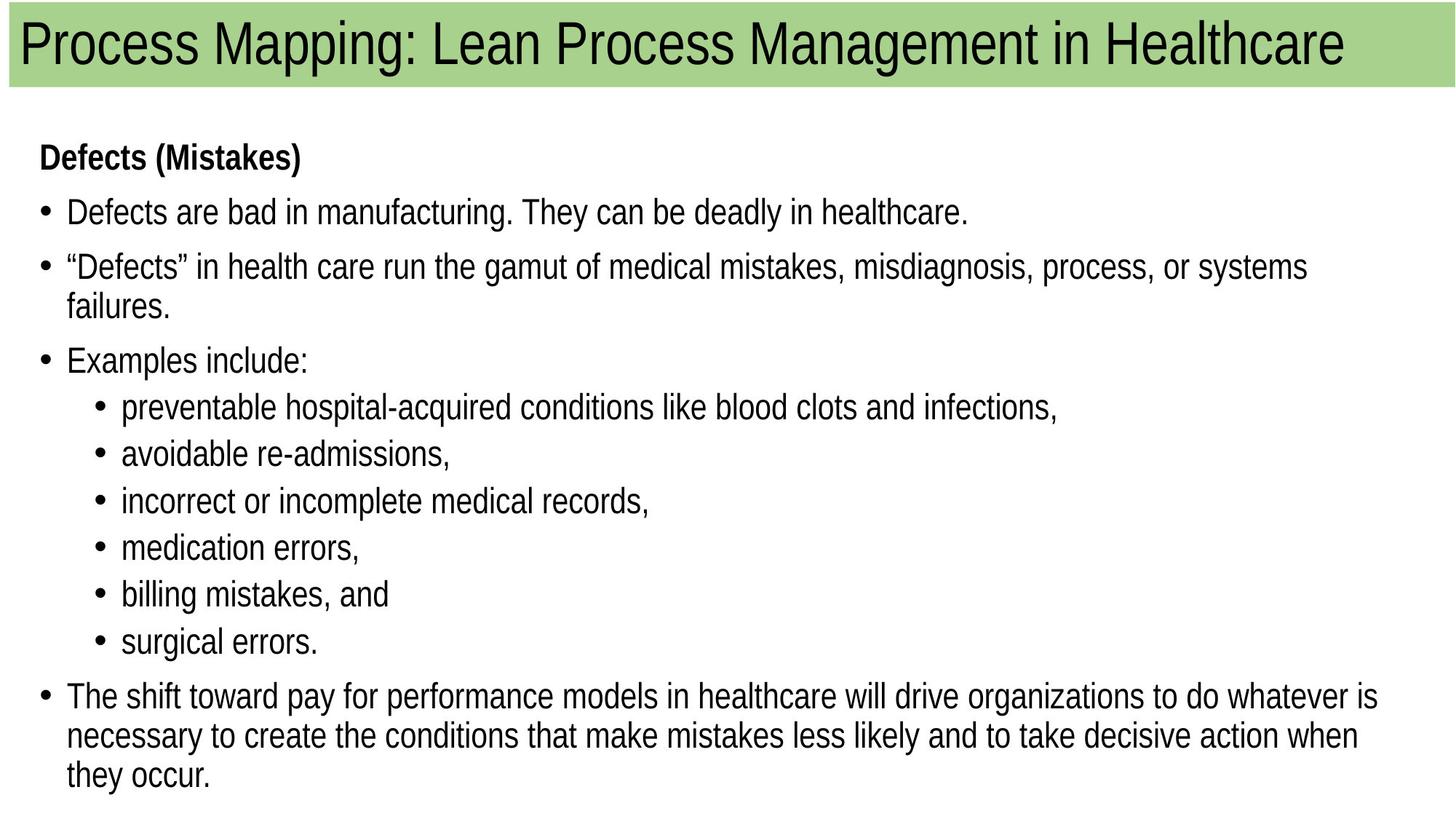

# Process Mapping: Lean Process Management in Healthcare
Defects (Mistakes)
Defects are bad in manufacturing. They can be deadly in healthcare.
“Defects” in health care run the gamut of medical mistakes, misdiagnosis, process, or systems failures.
Examples include:
preventable hospital-acquired conditions like blood clots and infections,
avoidable re-admissions,
incorrect or incomplete medical records,
medication errors,
billing mistakes, and
surgical errors.
The shift toward pay for performance models in healthcare will drive organizations to do whatever is necessary to create the conditions that make mistakes less likely and to take decisive action when they occur.